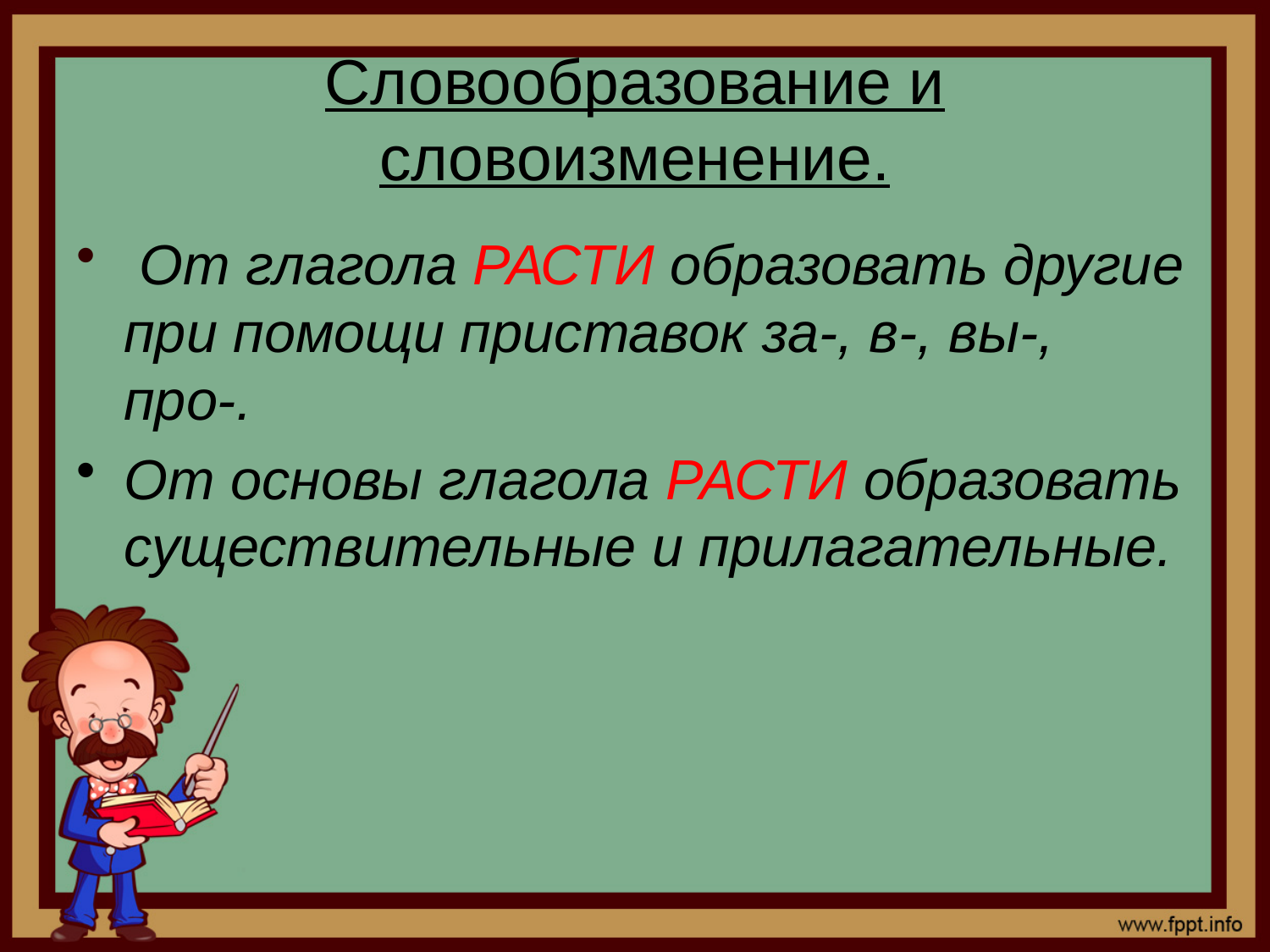

# Словообразование и словоизменение.
 От глагола РАСТИ образовать другие при помощи приставок за-, в-, вы-, про-.
От основы глагола РАСТИ образовать существительные и прилагательные.